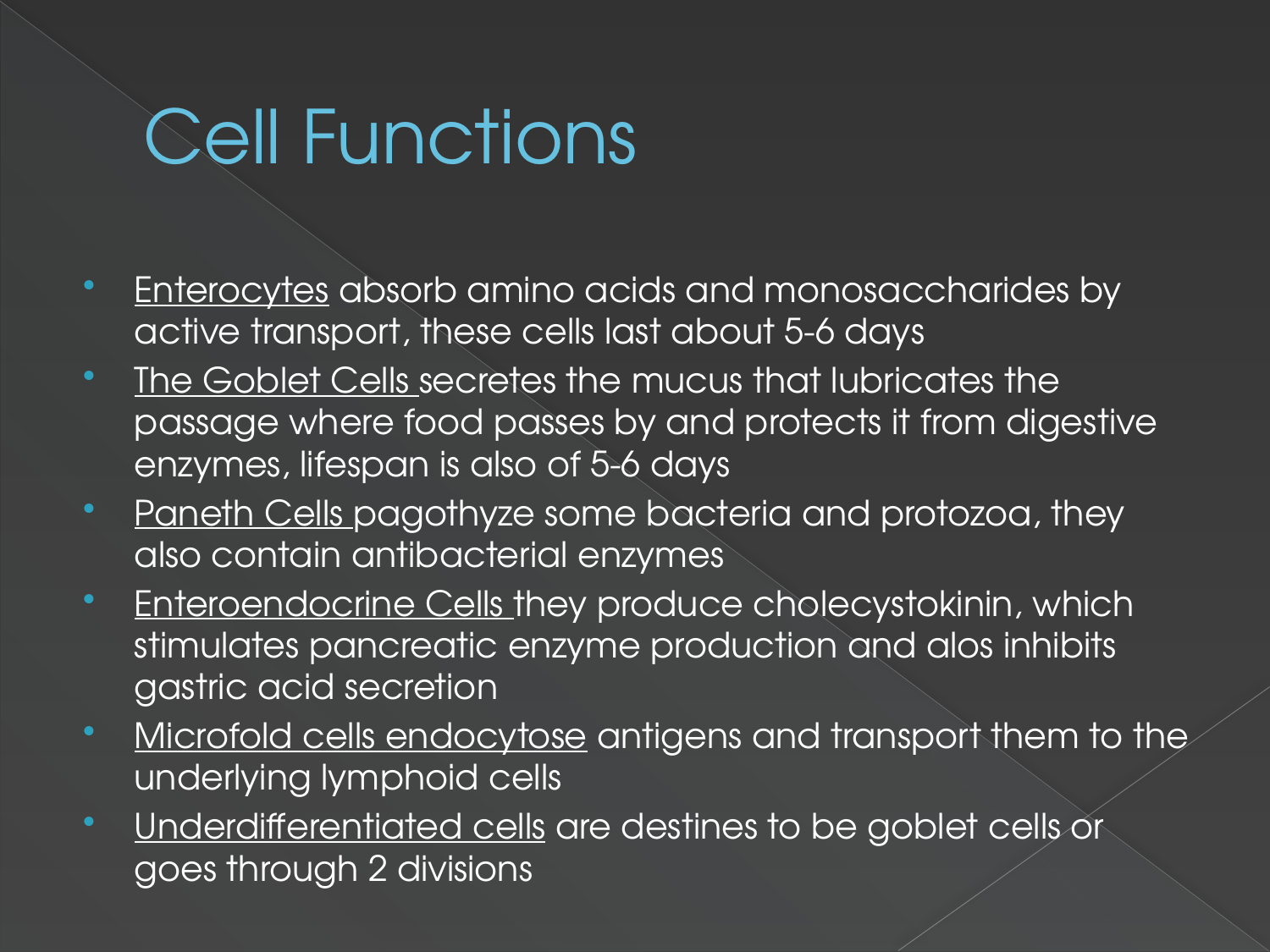

# Cell Functions
Enterocytes absorb amino acids and monosaccharides by active transport, these cells last about 5-6 days
The Goblet Cells secretes the mucus that lubricates the passage where food passes by and protects it from digestive enzymes, lifespan is also of 5-6 days
Paneth Cells pagothyze some bacteria and protozoa, they also contain antibacterial enzymes
Enteroendocrine Cells they produce cholecystokinin, which stimulates pancreatic enzyme production and alos inhibits gastric acid secretion
Microfold cells endocytose antigens and transport them to the underlying lymphoid cells
Underdifferentiated cells are destines to be goblet cells or goes through 2 divisions